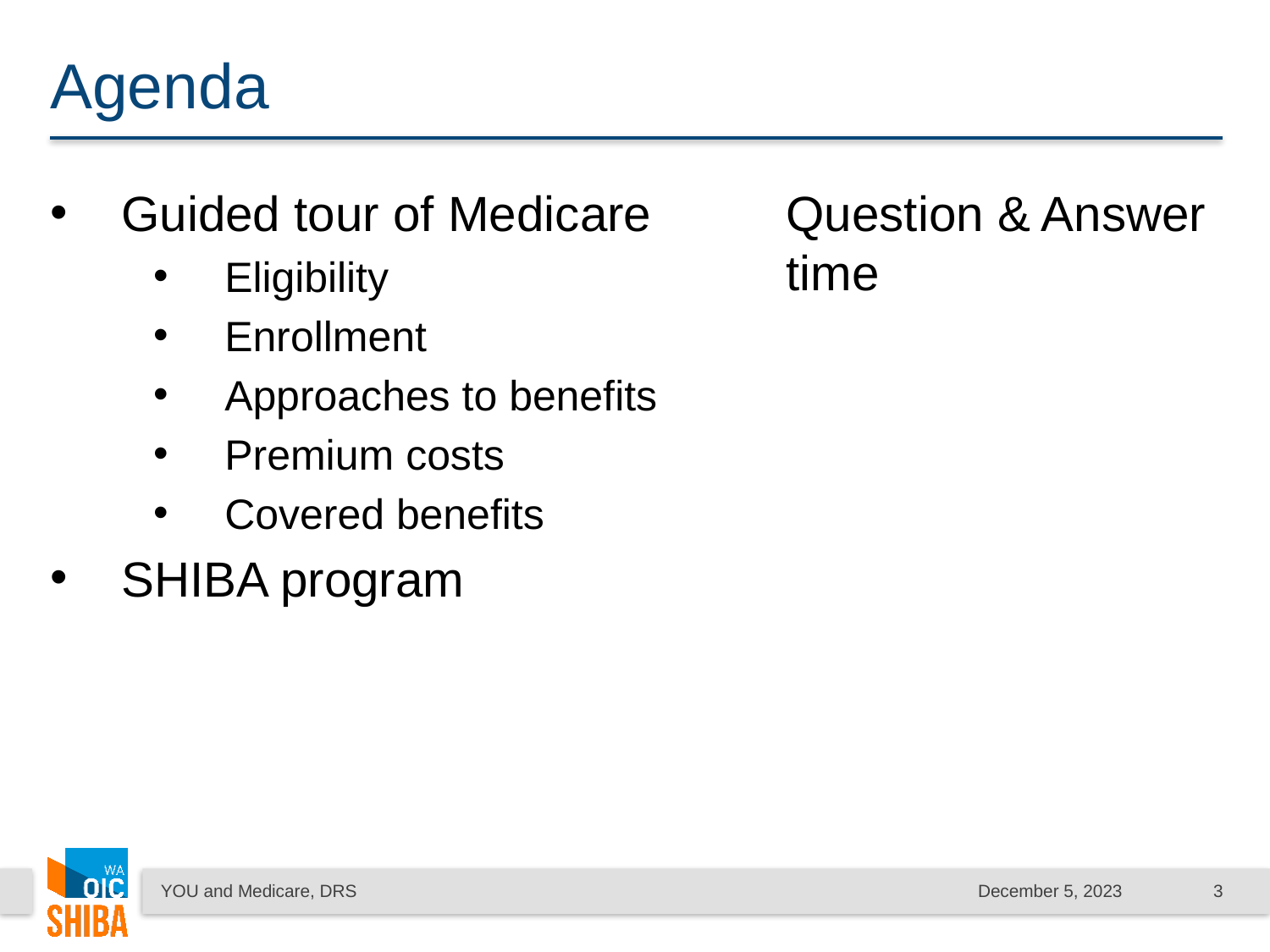

# Agenda
Guided tour of Medicare
Eligibility
Enrollment
Approaches to benefits
Premium costs
Covered benefits
SHIBA program

Question & Answer time
YOU and Medicare, DRS
December 5, 2023
3